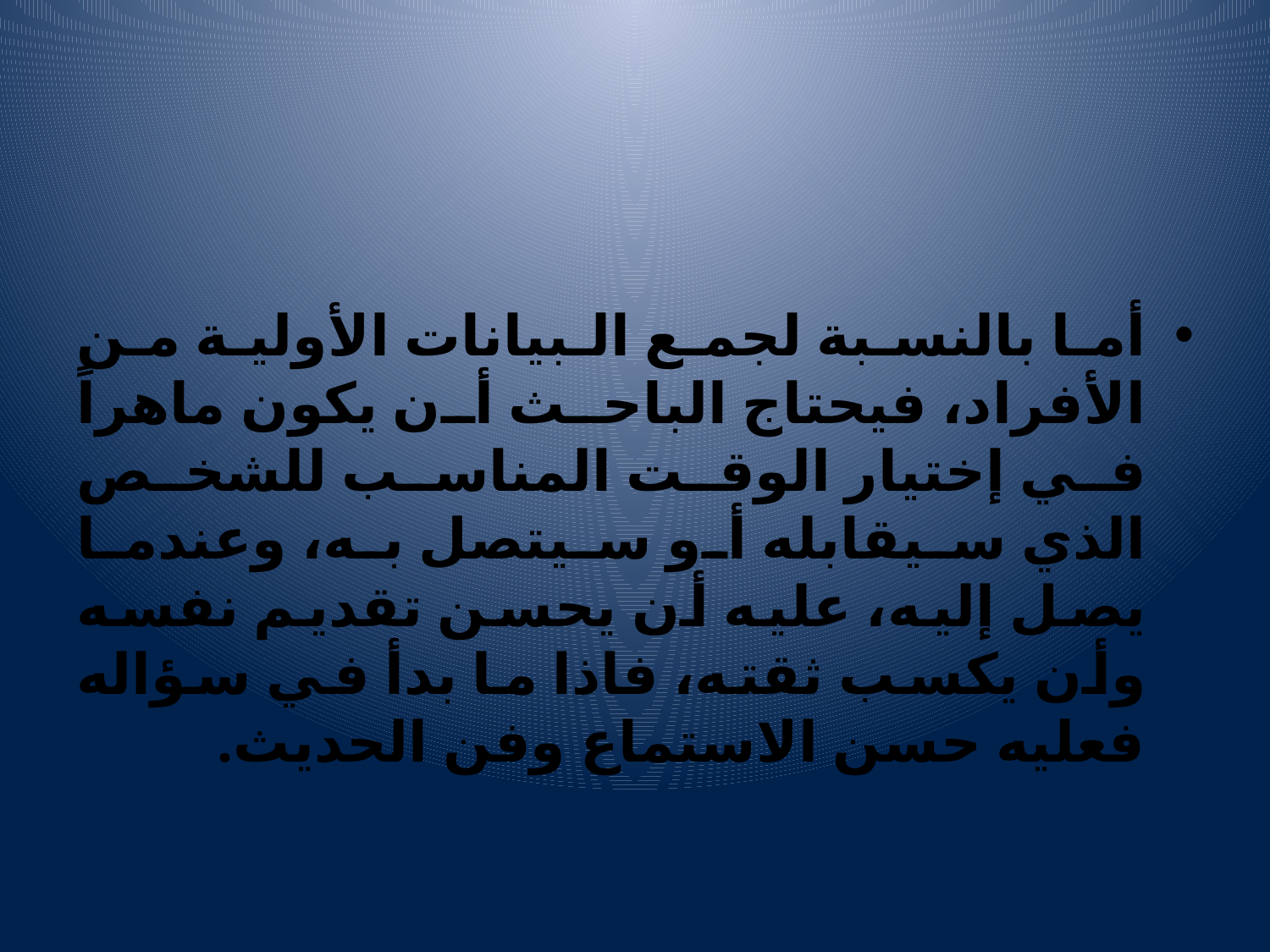

#
أما بالنسبة لجمع البيانات الأولية من الأفراد، فيحتاج الباحث أن يكون ماهراً في إختيار الوقت المناسب للشخص الذي سيقابله أو سيتصل به، وعندما يصل إليه، عليه أن يحسن تقديم نفسه وأن يكسب ثقته، فاذا ما بدأ في سؤاله فعليه حسن الاستماع وفن الحديث.